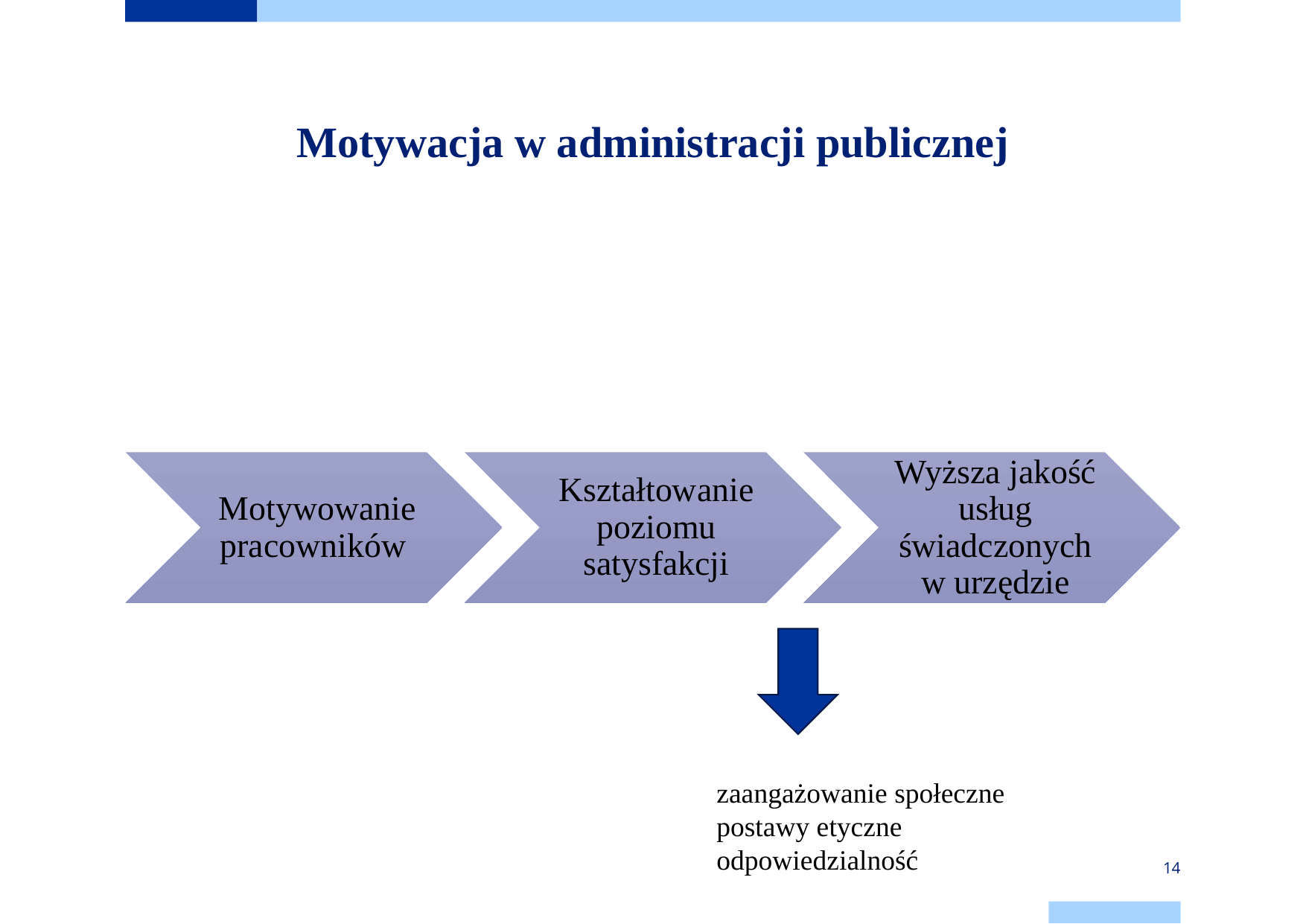

# Motywacja w administracji publicznej
Motywowanie pracowników
Kształtowanie poziomu satysfakcji
Wyższa jakość usług świadczonych w urzędzie

zaangażowanie społeczne
postawy etyczne
odpowiedzialność
14